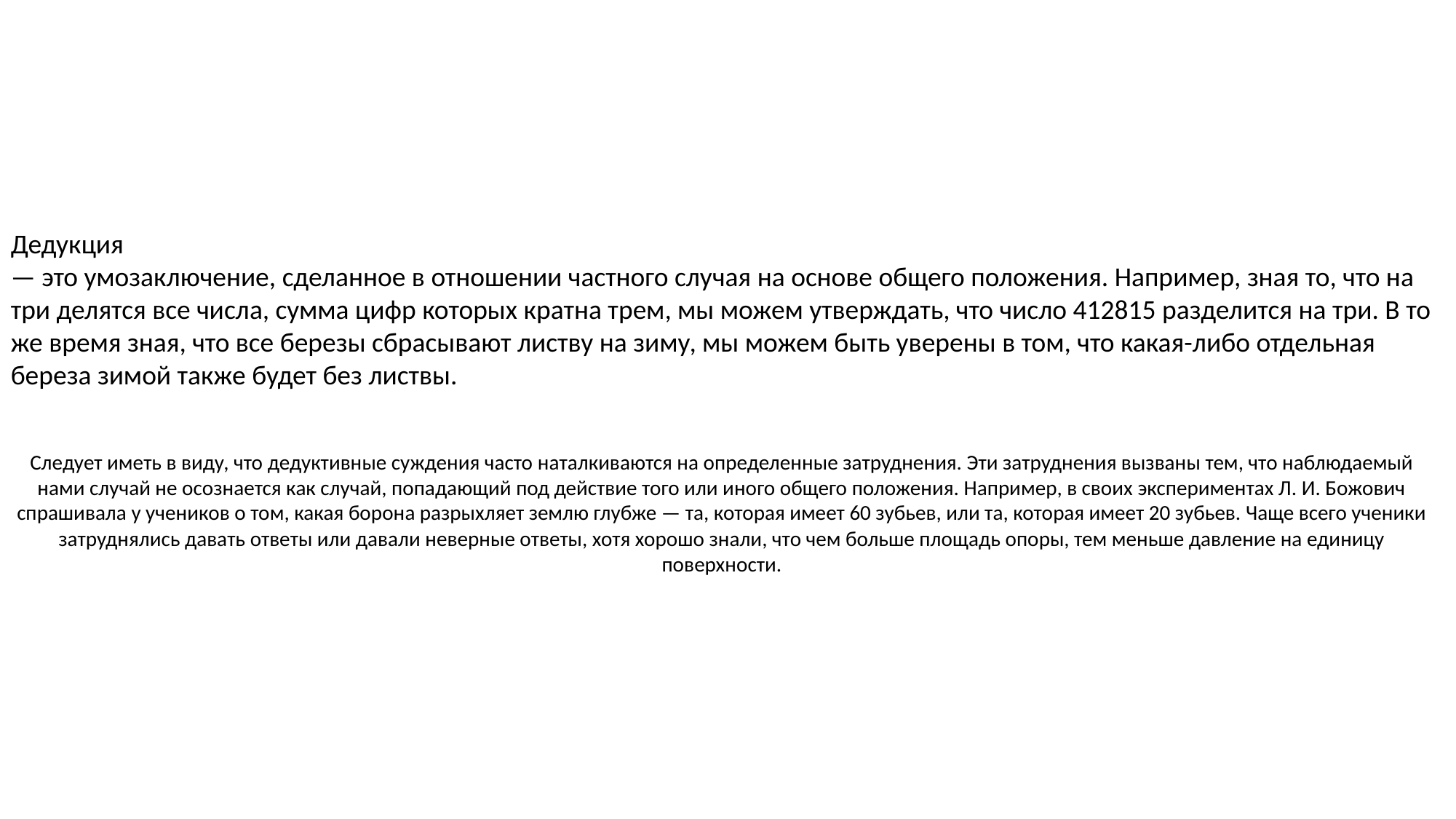

Дедукция
— это умозаключение, сделанное в отношении частного случая на основе общего положения. Например, зная то, что на три делятся все числа, сумма цифр которых кратна трем, мы можем утверждать, что число 412815 разделится на три. В то же время зная, что все березы сбрасывают листву на зиму, мы можем быть уверены в том, что какая-либо отдельная береза зимой также будет без листвы.

Следует иметь в виду, что дедуктивные суждения часто наталкиваются на определенные затруднения. Эти затруднения вызваны тем, что наблюдаемый нами случай не осознается как случай, попадающий под действие того или иного общего положения. Например, в своих экспериментах Л. И. Божович спрашивала у учеников о том, какая борона разрыхляет землю глубже — та, которая имеет 60 зубьев, или та, которая имеет 20 зубьев. Чаще всего ученики затруднялись давать ответы или давали неверные ответы, хотя хорошо знали, что чем больше площадь опоры, тем меньше давление на единицу поверхности.